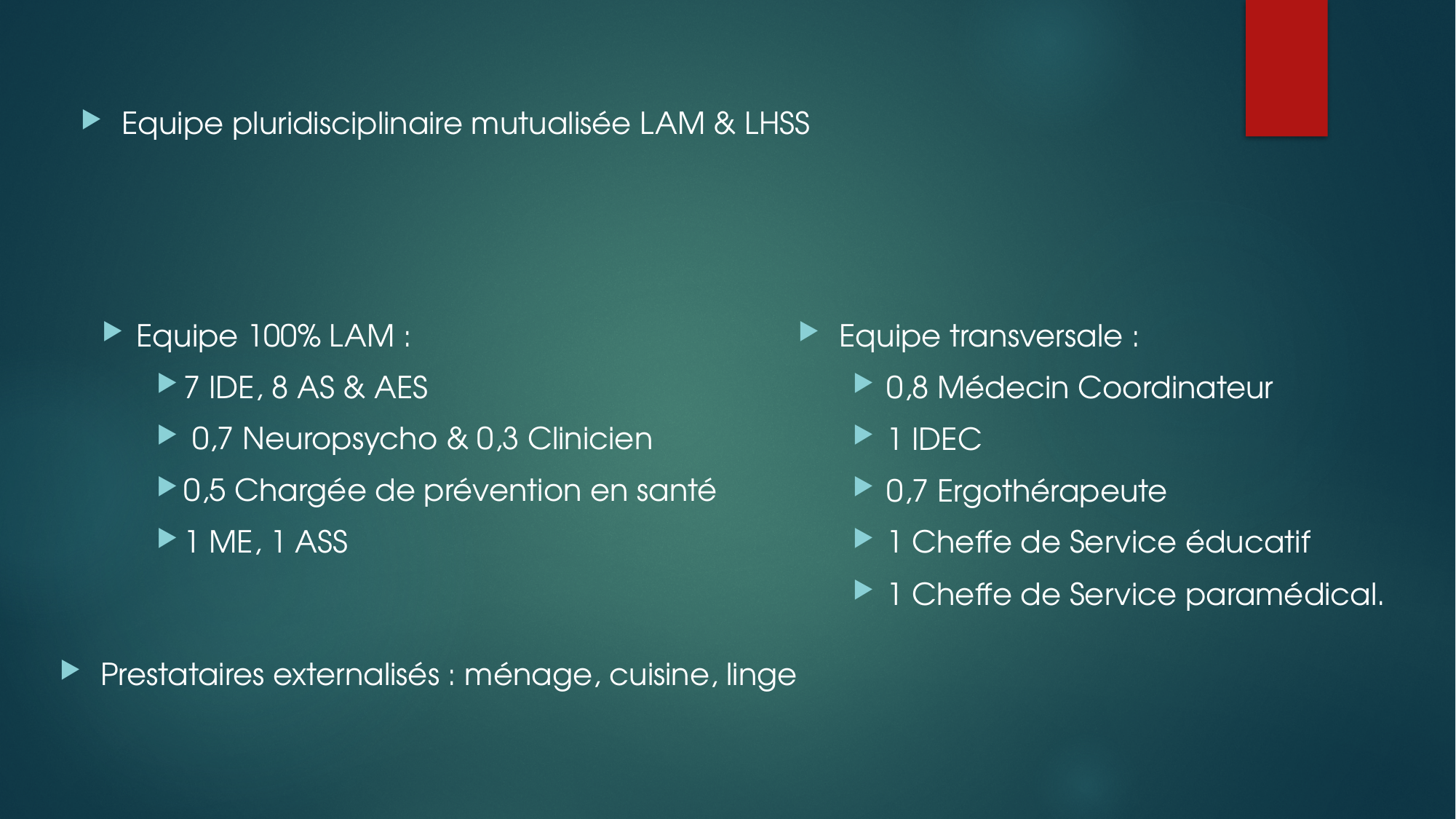

Equipe pluridisciplinaire mutualisée LAM & LHSS

Equipe 100% LAM :
7 IDE, 8 AS & AES
 0,7 Neuropsycho & 0,3 Clinicien
0,5 Chargée de prévention en santé
1 ME, 1 ASS

Equipe transversale :
0,8 Médecin Coordinateur
1 IDEC
0,7 Ergothérapeute
1 Cheffe de Service éducatif
1 Cheffe de Service paramédical.
Prestataires externalisés : ménage, cuisine, linge